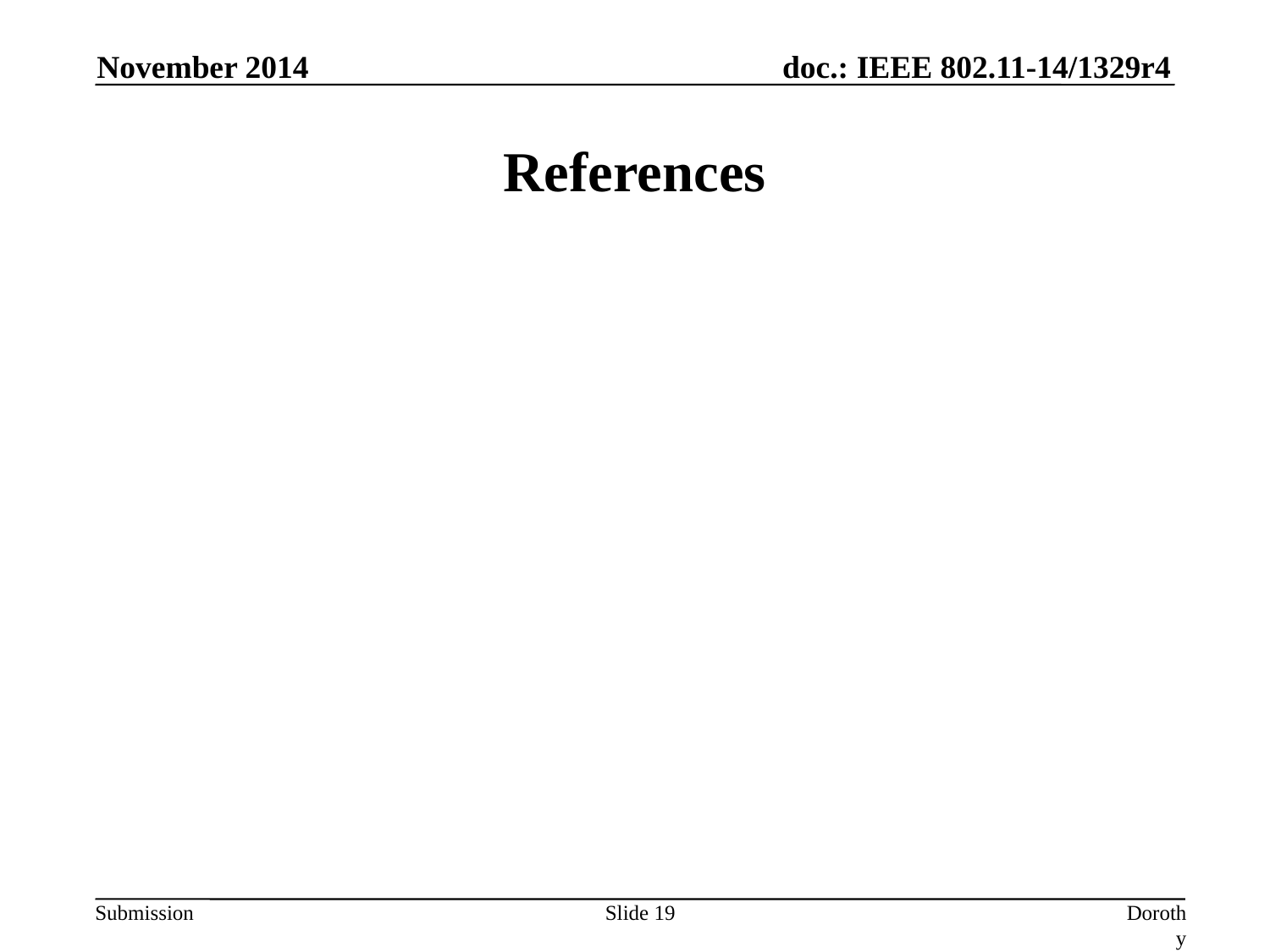

November 2014
# References

Slide 19
Dorothy Stanley, Aruba Networks